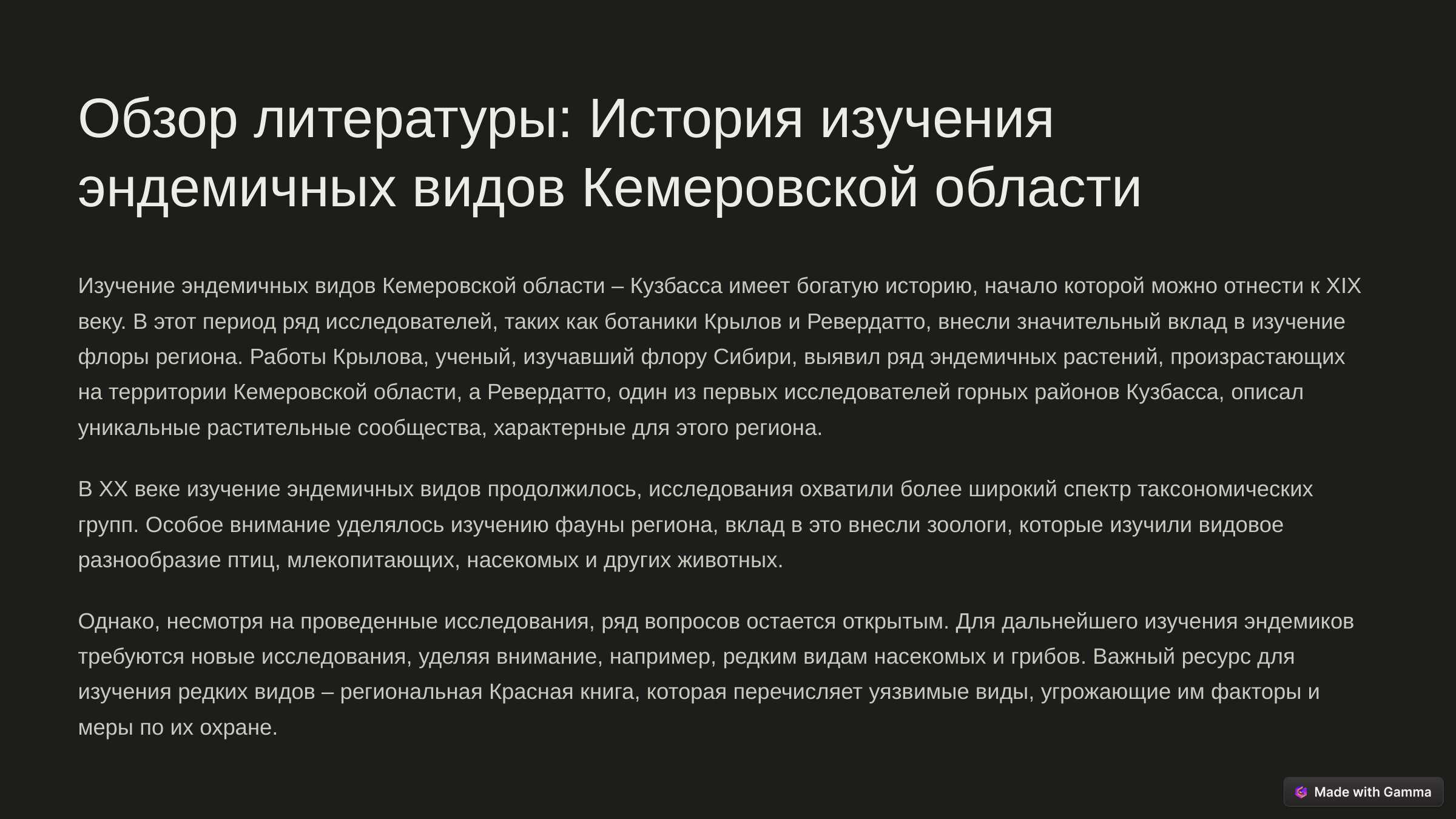

Обзор литературы: История изучения эндемичных видов Кемеровской области
Изучение эндемичных видов Кемеровской области – Кузбасса имеет богатую историю, начало которой можно отнести к XIX веку. В этот период ряд исследователей, таких как ботаники Крылов и Ревердатто, внесли значительный вклад в изучение флоры региона. Работы Крылова, ученый, изучавший флору Сибири, выявил ряд эндемичных растений, произрастающих на территории Кемеровской области, а Ревердатто, один из первых исследователей горных районов Кузбасса, описал уникальные растительные сообщества, характерные для этого региона.
В XX веке изучение эндемичных видов продолжилось, исследования охватили более широкий спектр таксономических групп. Особое внимание уделялось изучению фауны региона, вклад в это внесли зоологи, которые изучили видовое разнообразие птиц, млекопитающих, насекомых и других животных.
Однако, несмотря на проведенные исследования, ряд вопросов остается открытым. Для дальнейшего изучения эндемиков требуются новые исследования, уделяя внимание, например, редким видам насекомых и грибов. Важный ресурс для изучения редких видов – региональная Красная книга, которая перечисляет уязвимые виды, угрожающие им факторы и меры по их охране.